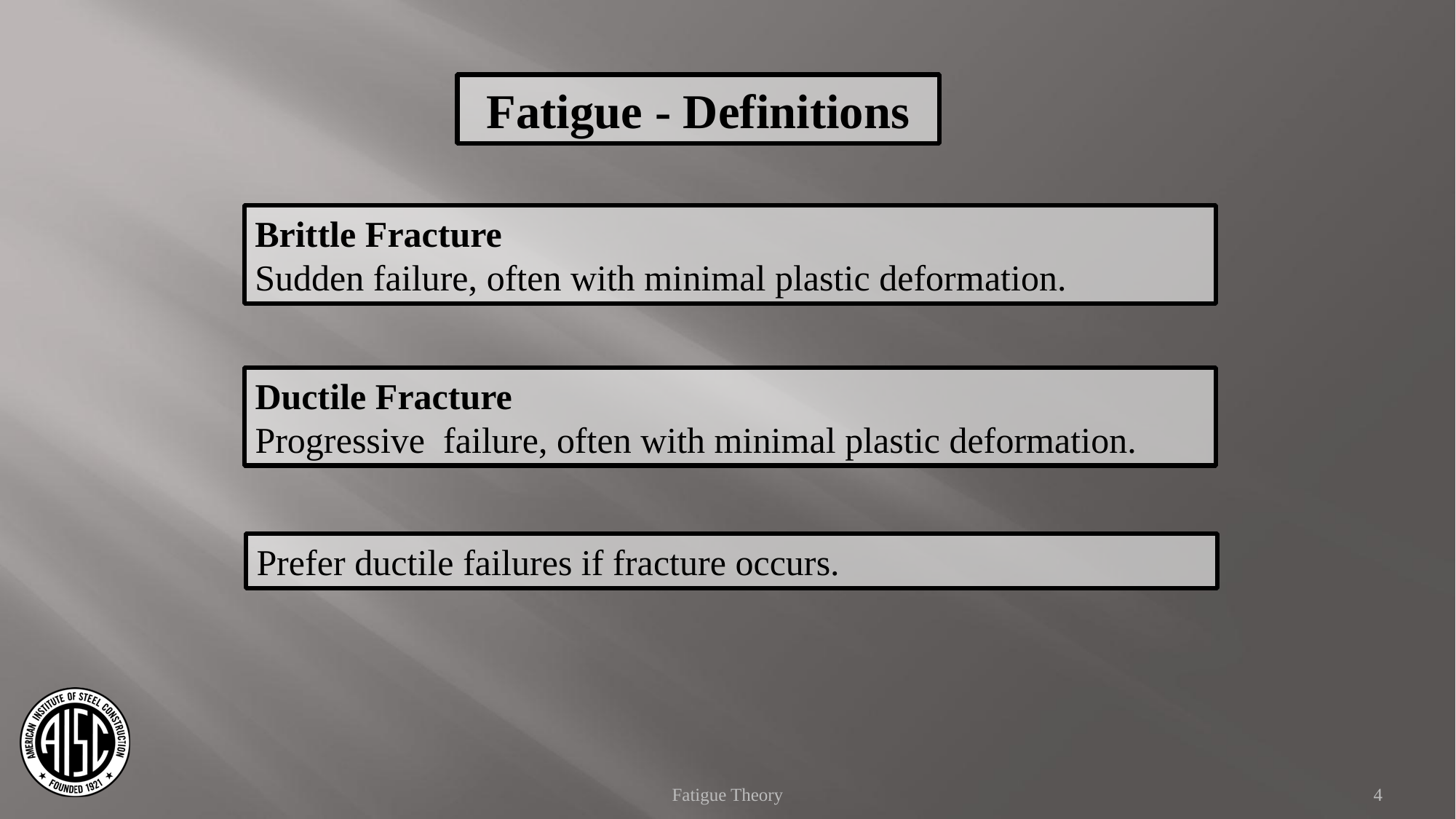

Fatigue - Definitions
Brittle Fracture
Sudden failure, often with minimal plastic deformation.
Ductile Fracture
Progressive  failure, often with minimal plastic deformation.
Prefer ductile failures if fracture occurs.
Fatigue Theory
4